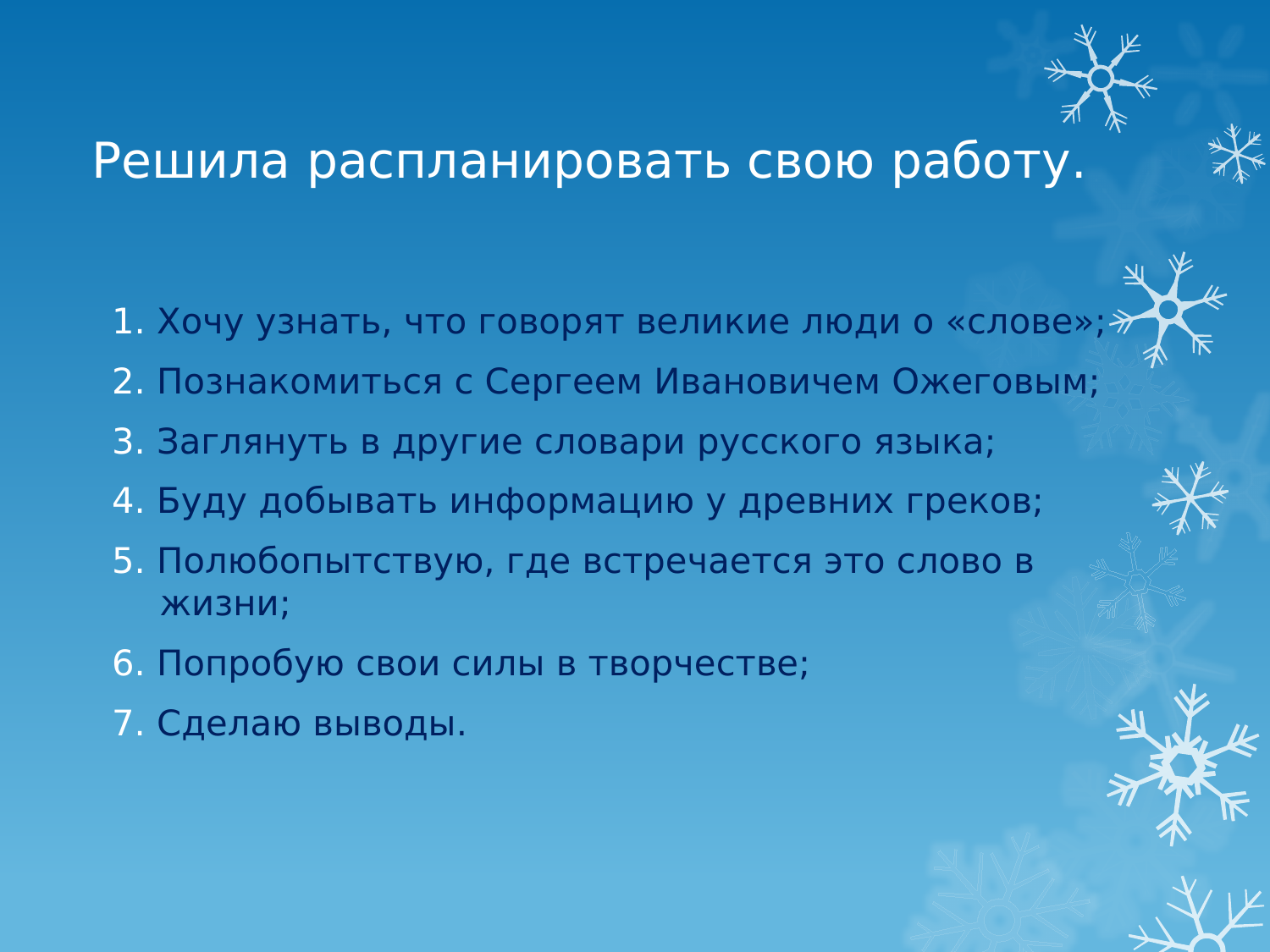

# Решила распланировать свою работу.
1. Хочу узнать, что говорят великие люди о «слове»;
2. Познакомиться с Сергеем Ивановичем Ожеговым;
3. Заглянуть в другие словари русского языка;
4. Буду добывать информацию у древних греков;
5. Полюбопытствую, где встречается это слово в  жизни;
6. Попробую свои силы в творчестве;
7. Сделаю выводы.